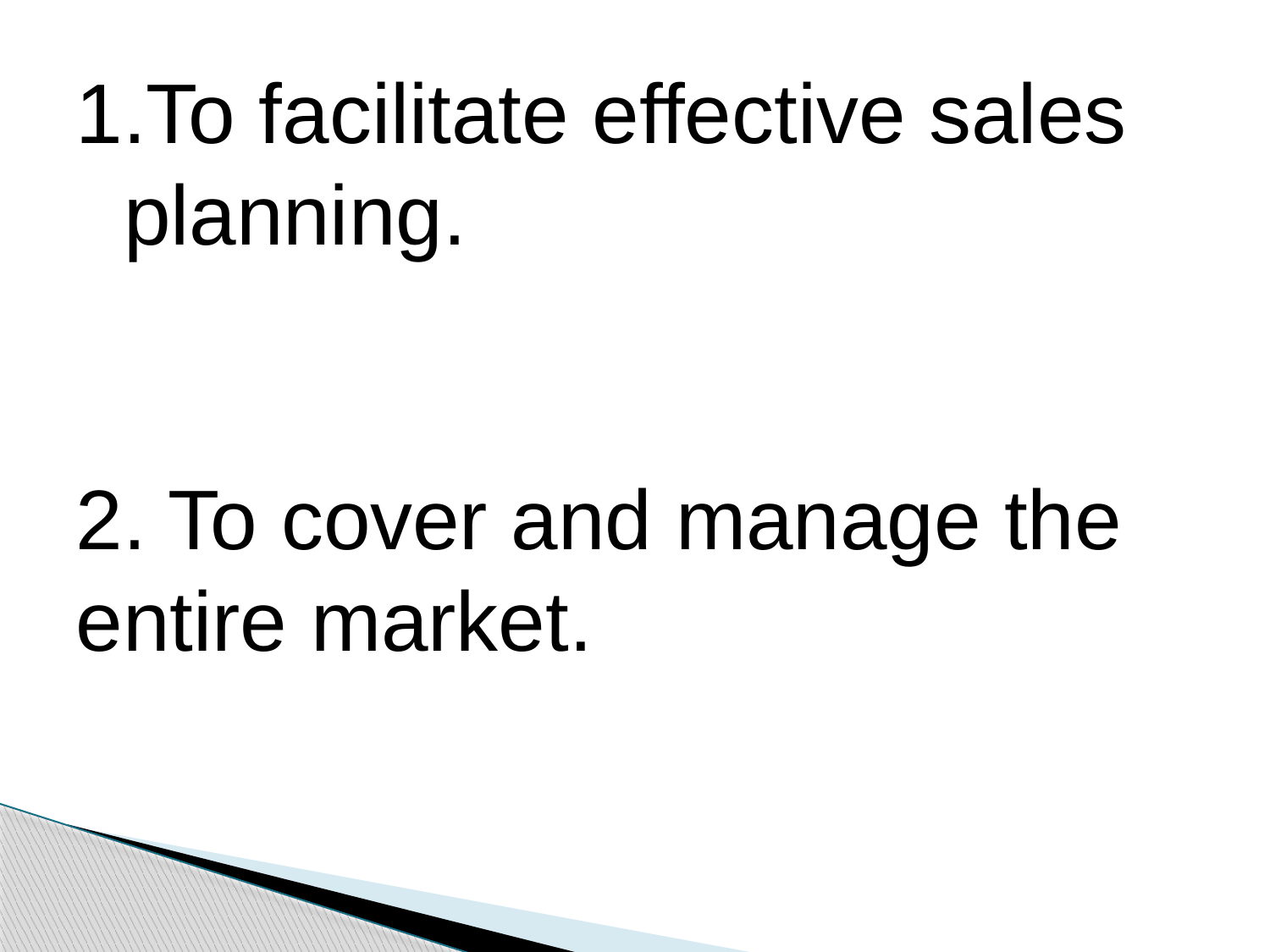

To facilitate effective sales planning.

2. To cover and manage the entire market.